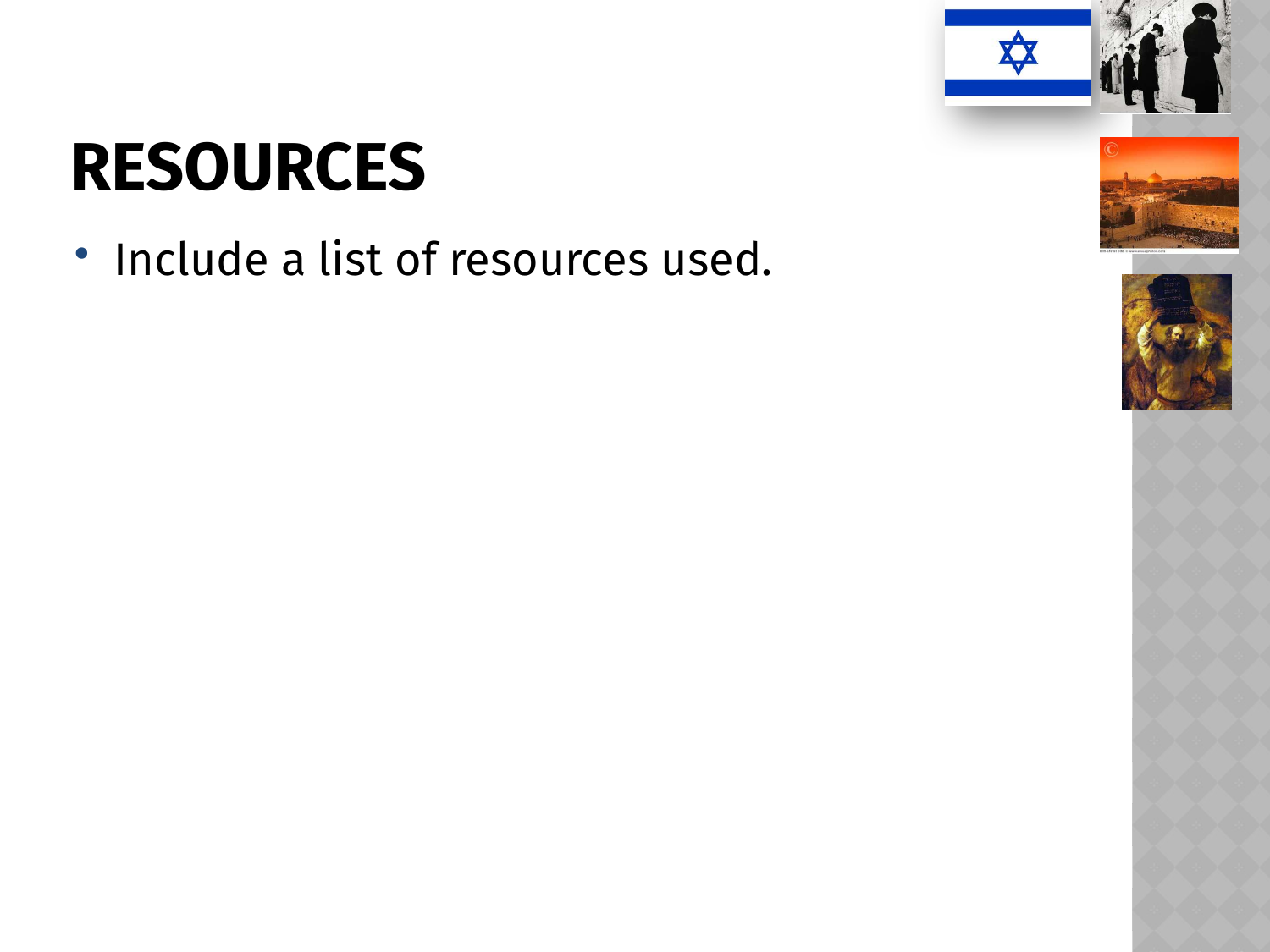

# Resources
Include a list of resources used.